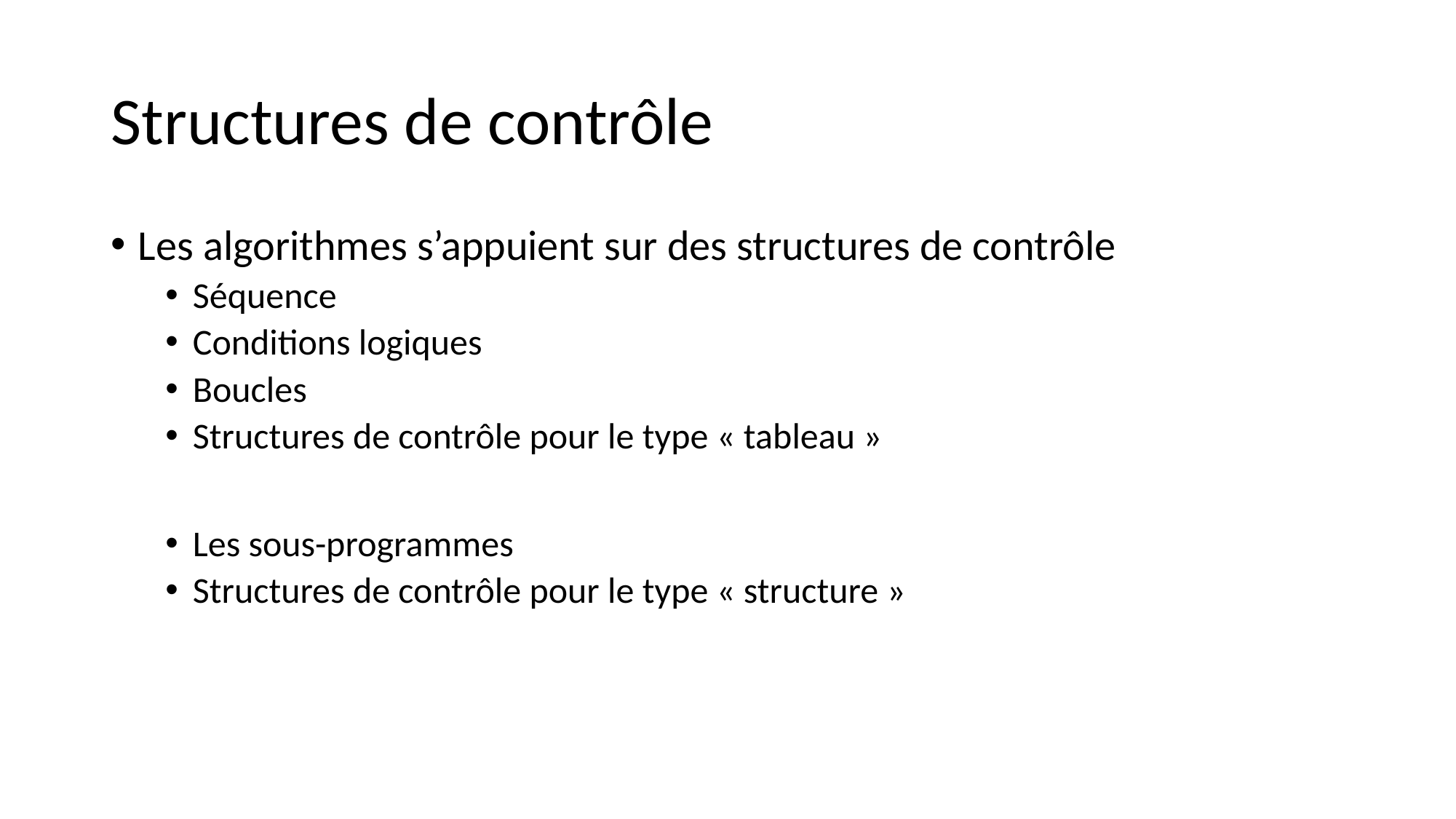

# Structures de contrôle
Les algorithmes s’appuient sur des structures de contrôle
Séquence
Conditions logiques
Boucles
Structures de contrôle pour le type « tableau »

Les sous-programmes
Structures de contrôle pour le type « structure »